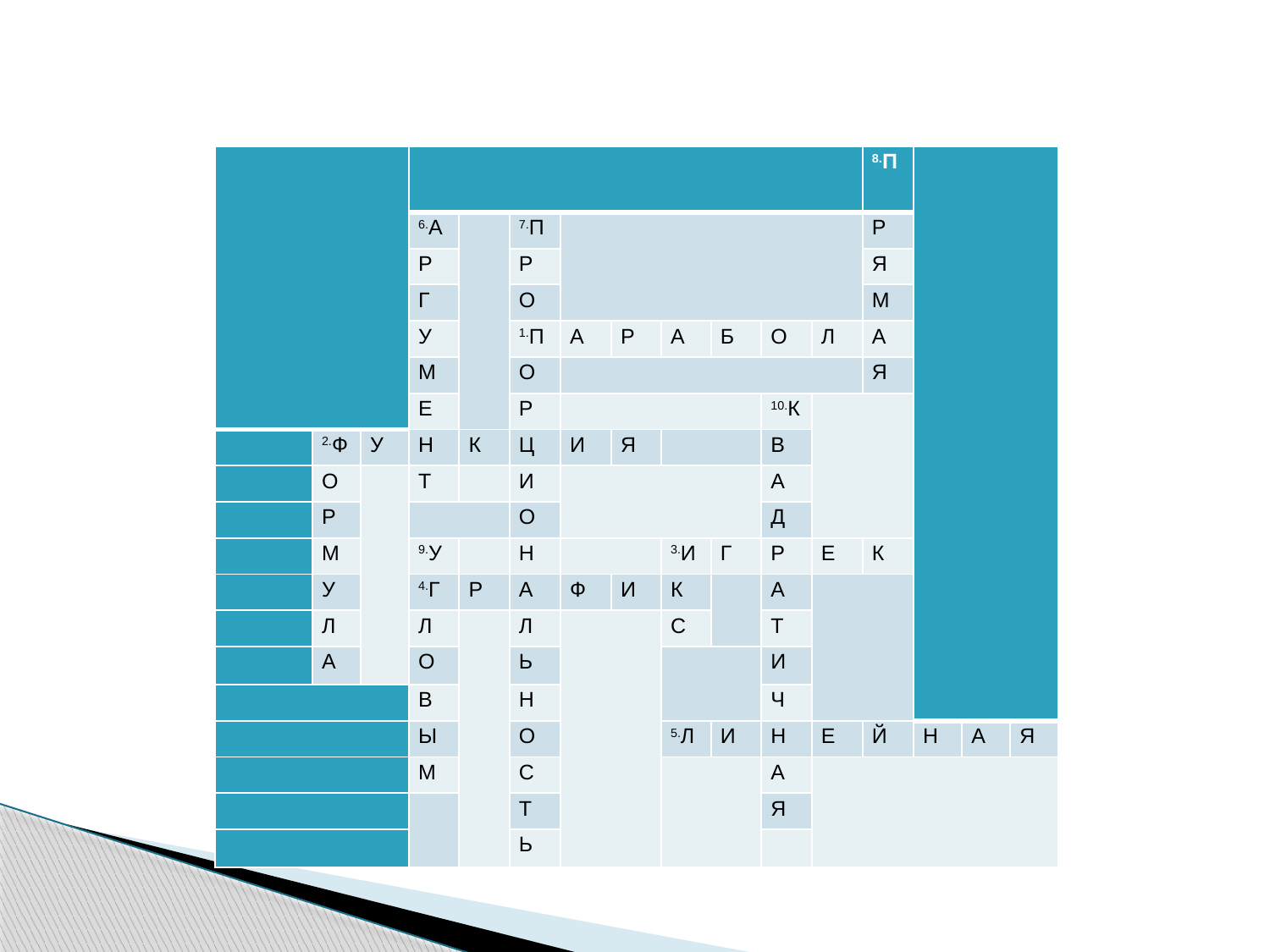

|  |  |  |  |  |  |  |  |  |  |  |  | 8.П |  |  |  |
| --- | --- | --- | --- | --- | --- | --- | --- | --- | --- | --- | --- | --- | --- | --- | --- |
|  |  |  | 6.А |  | 7.П |  |  |  |  |  |  | Р |  |  |  |
|  |  |  | Р |  | Р |  |  |  |  |  |  | Я |  |  |  |
|  |  |  | Г |  | О |  |  |  |  |  |  | М |  |  |  |
|  |  |  | У |  | 1.П | А | Р | А | Б | О | Л | А |  |  |  |
|  |  |  | М |  | О |  |  |  |  |  |  | Я |  |  |  |
|  |  |  | Е |  | Р |  |  |  |  | 10.К |  |  |  |  |  |
|  | 2.Ф | У | Н | К | Ц | И | Я |  |  | В |  |  |  |  |  |
|  | О |  | Т |  | И |  |  |  |  | А |  |  |  |  |  |
|  | Р |  |  |  | О |  |  |  |  | Д |  |  |  |  |  |
|  | М |  | 9.У |  | Н |  |  | 3.И | Г | Р | Е | К |  |  |  |
|  | У |  | 4.Г | Р | А | Ф | И | К |  | А |  |  |  |  |  |
|  | Л |  | Л |  | Л |  |  | С |  | Т |  |  |  |  |  |
|  | А |  | О |  | Ь |  |  |  |  | И |  |  |  |  |  |
|  |  |  | В |  | Н |  |  |  |  | Ч |  |  |  |  |  |
|  |  |  | Ы |  | О |  |  | 5.Л | И | Н | Е | Й | Н | А | Я |
|  |  |  | М |  | С |  |  |  |  | А |  |  |  |  |  |
|  |  |  |  |  | Т |  |  |  |  | Я |  |  |  |  |  |
|  |  |  |  |  | Ь |  |  |  |  |  |  |  |  |  |  |